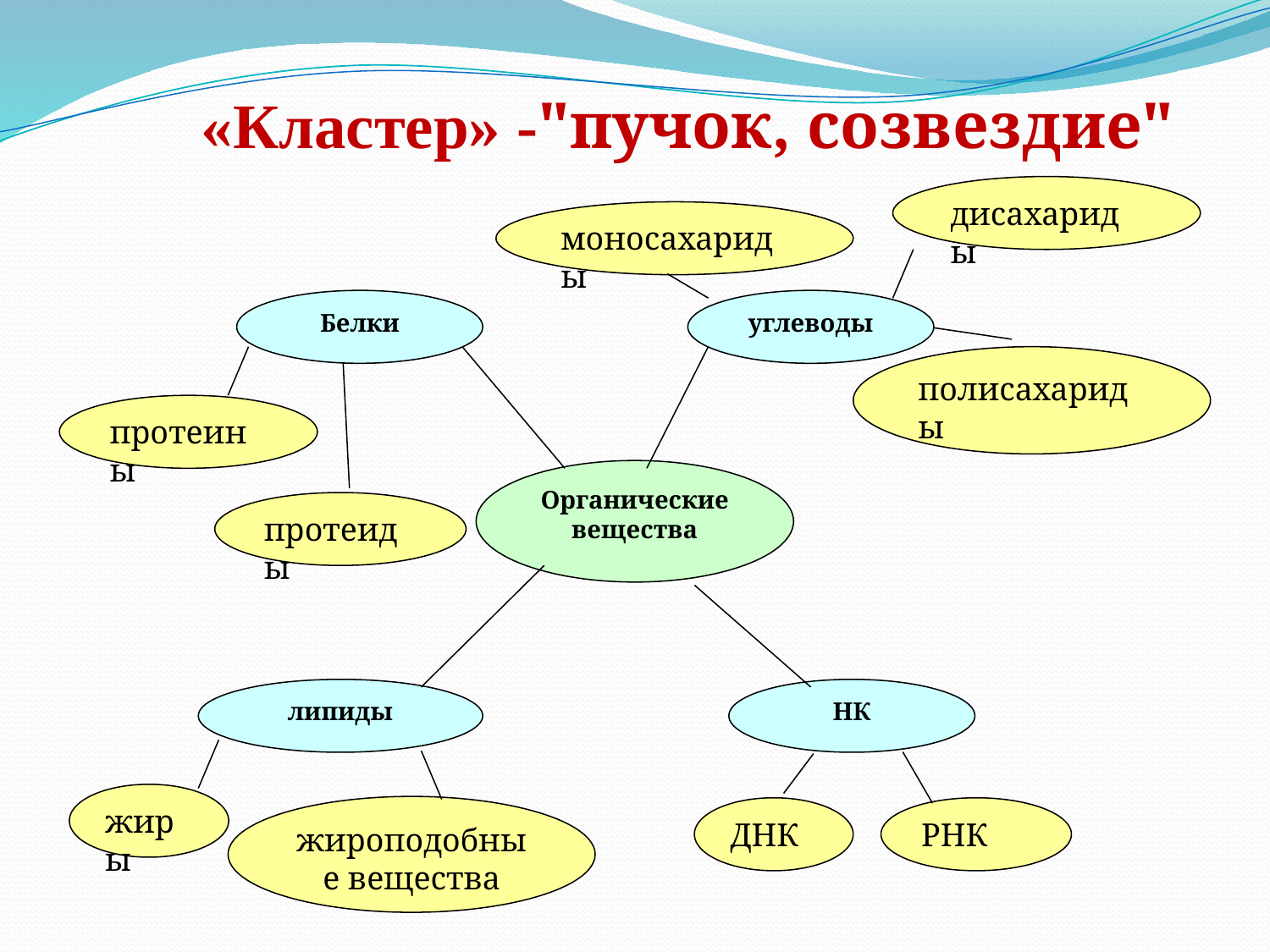

«Кластер» -"пучок, созвездие"
дисахариды
моносахариды

Белки
углеводы

полисахариды

протеины
Органические вещества

протеиды

липиды
НК

жиры
жироподобные вещества
ДНК
РНК